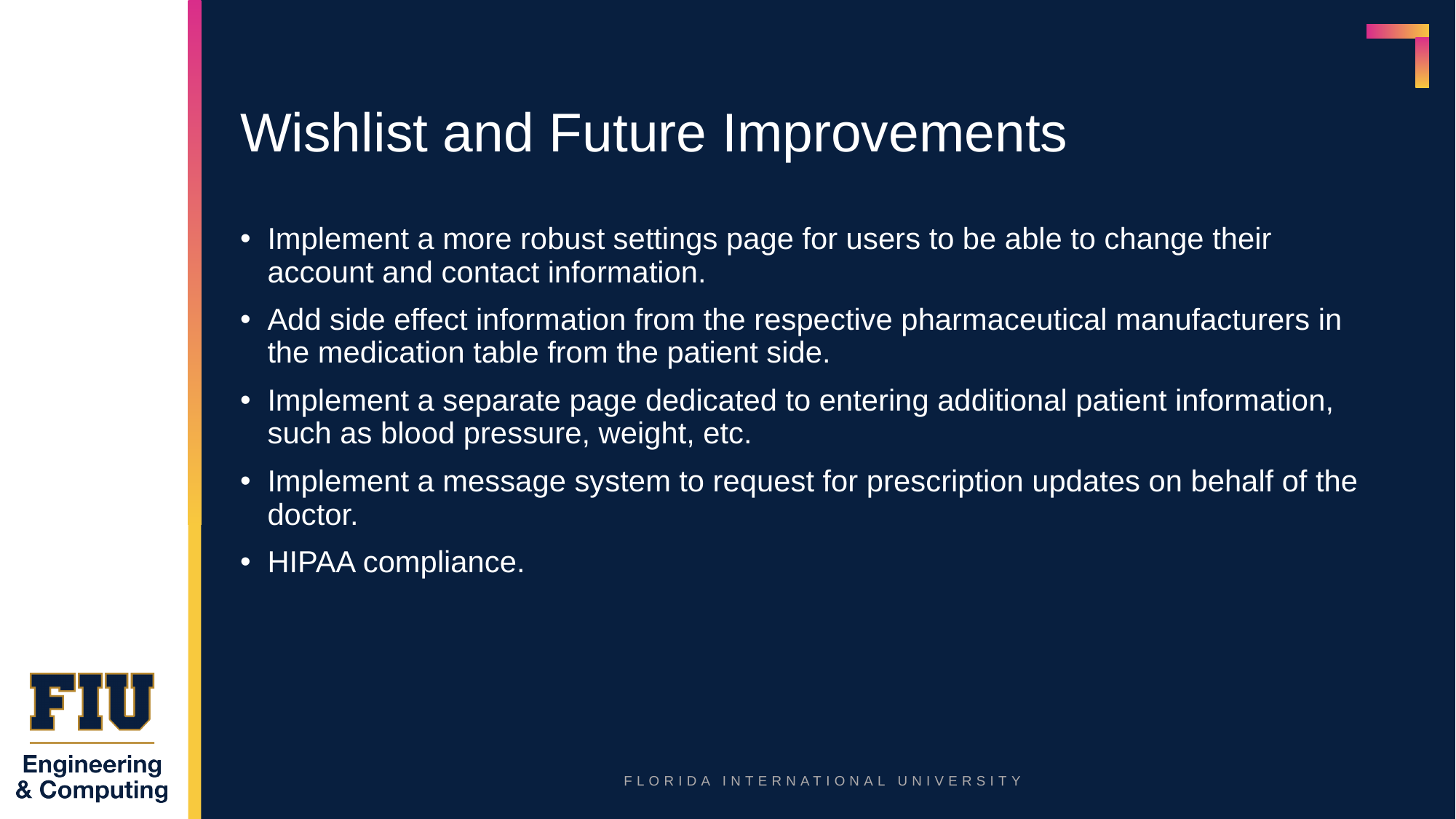

# Wishlist and Future Improvements
Implement a more robust settings page for users to be able to change their account and contact information.
Add side effect information from the respective pharmaceutical manufacturers in the medication table from the patient side.
Implement a separate page dedicated to entering additional patient information, such as blood pressure, weight, etc.
Implement a message system to request for prescription updates on behalf of the doctor.
HIPAA compliance.